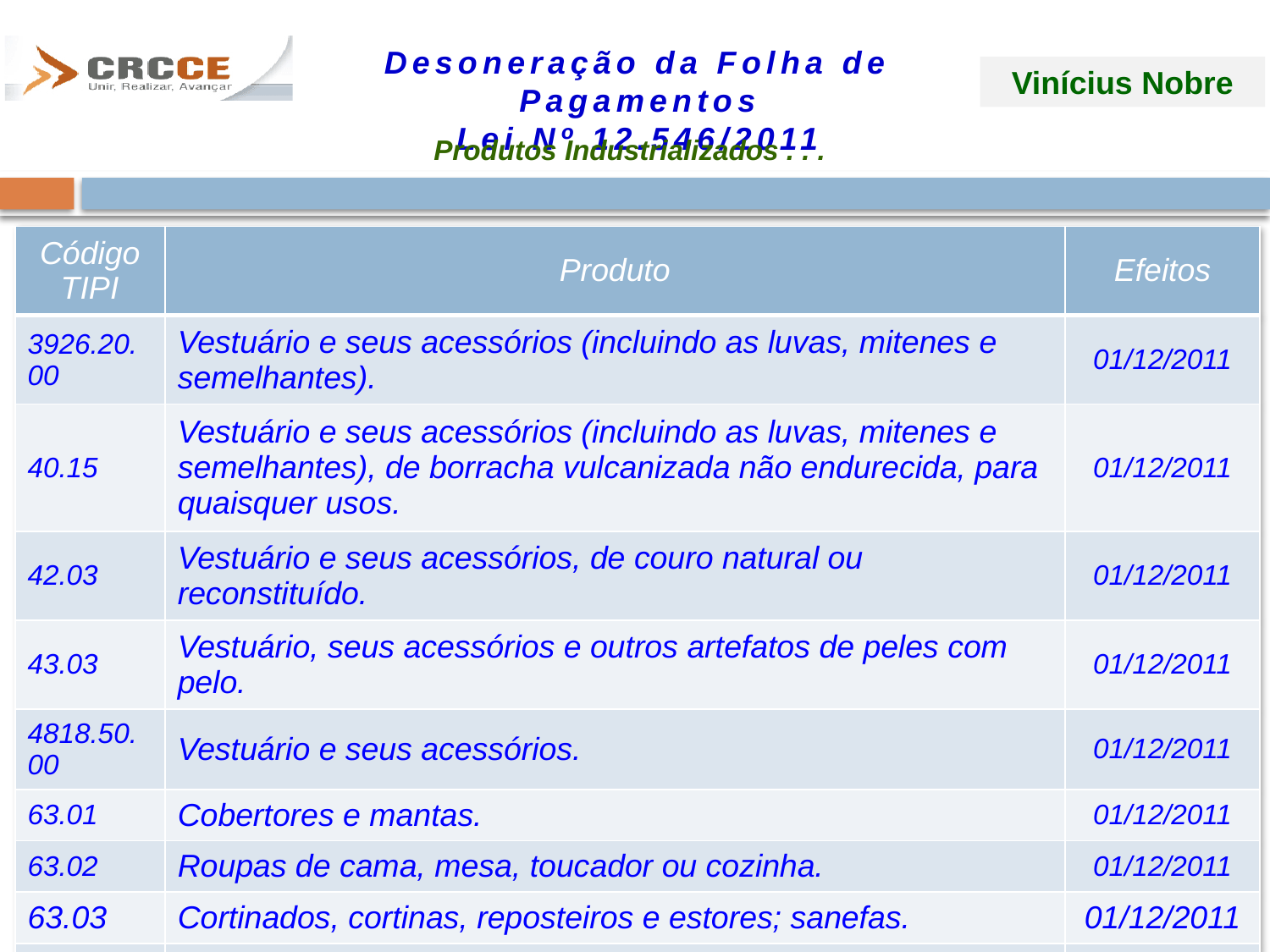

Produtos Industrializados . . .
| Código TIPI | Produto | Efeitos |
| --- | --- | --- |
| 3926.20.00 | Vestuário e seus acessórios (incluindo as luvas, mitenes e semelhantes). | 01/12/2011 |
| 40.15 | Vestuário e seus acessórios (incluindo as luvas, mitenes e semelhantes), de borracha vulcanizada não endurecida, para quaisquer usos. | 01/12/2011 |
| 42.03 | Vestuário e seus acessórios, de couro natural ou reconstituído. | 01/12/2011 |
| 43.03 | Vestuário, seus acessórios e outros artefatos de peles com pelo. | 01/12/2011 |
| 4818.50.00 | Vestuário e seus acessórios. | 01/12/2011 |
| 63.01 | Cobertores e mantas. | 01/12/2011 |
| 63.02 | Roupas de cama, mesa, toucador ou cozinha. | 01/12/2011 |
| 63.03 | Cortinados, cortinas, reposteiros e estores; sanefas. | 01/12/2011 |
| 63.04 | Outros artefatos para guarnição de interiores, exceto da posição 94.04. | 01/12/2011 |
| 63.05 | Sacos de quaisquer dimensões, para embalagem. | 01/12/2011 |